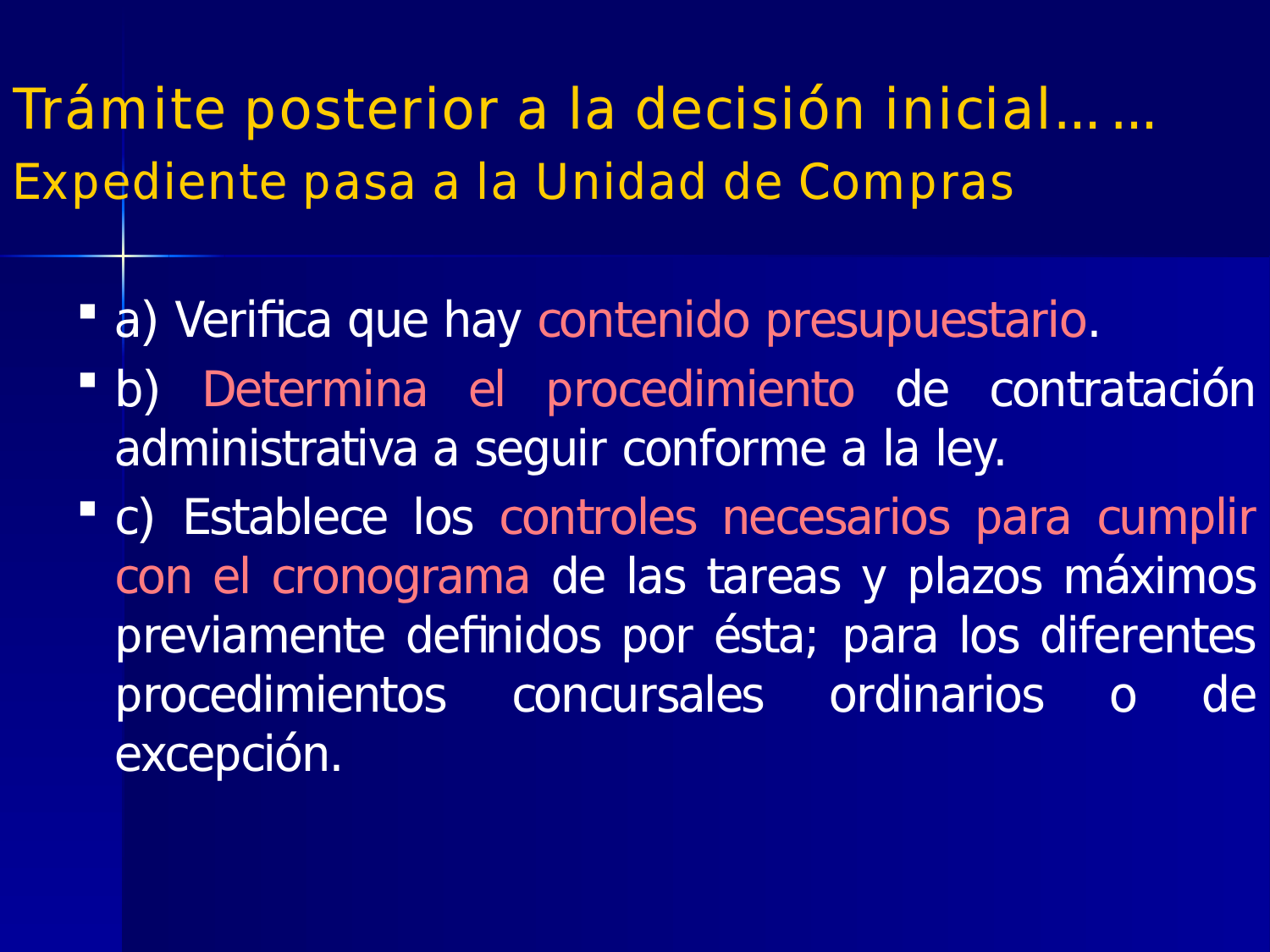

Trámite posterior a la decisión inicial……
Expediente pasa a la Unidad de Compras

a) Verifica que hay contenido presupuestario.
b) Determina el procedimiento de contratación administrativa a seguir conforme a la ley.
c) Establece los controles necesarios para cumplir con el cronograma de las tareas y plazos máximos previamente definidos por ésta; para los diferentes procedimientos concursales ordinarios o de excepción.